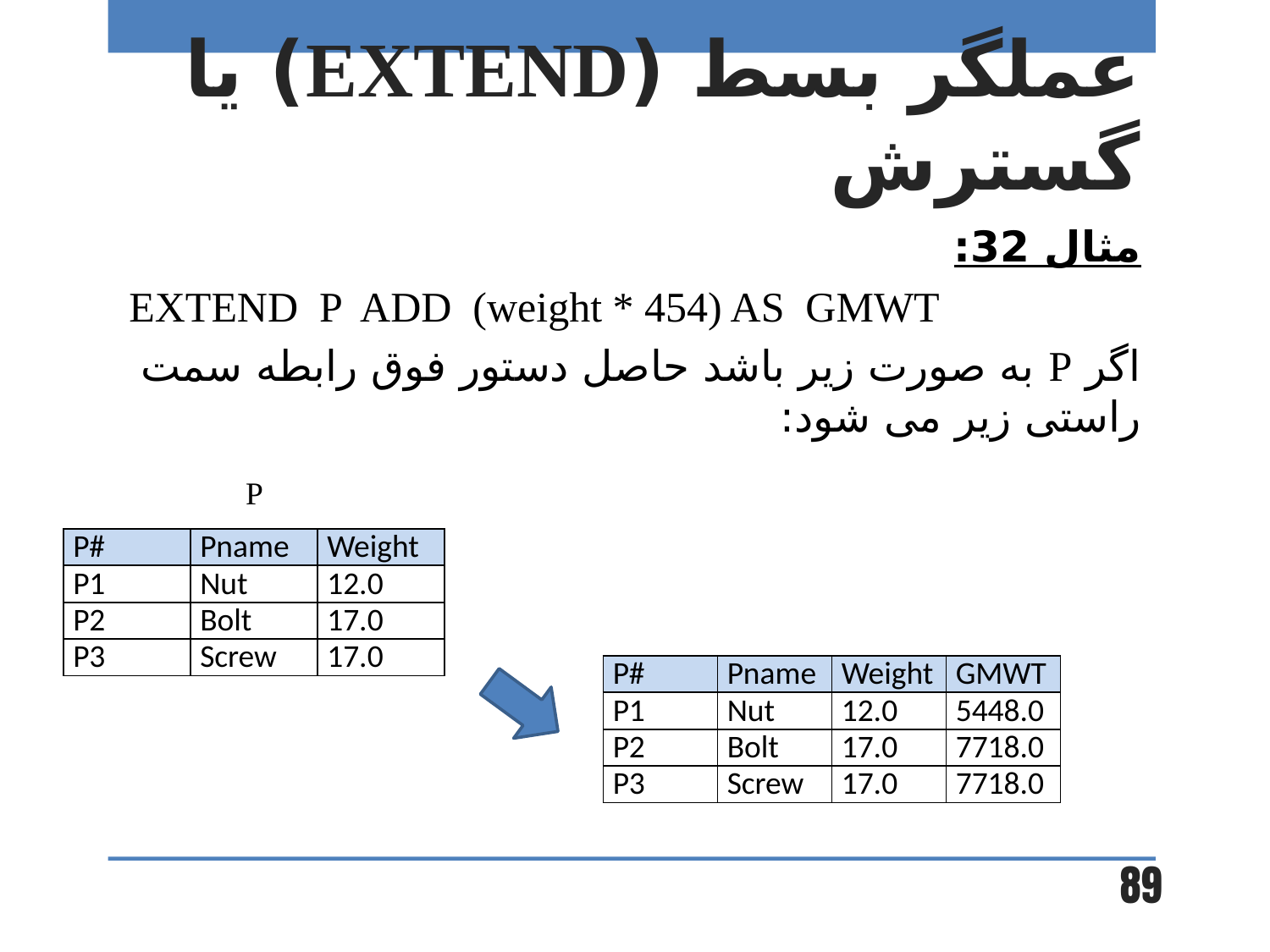

# عملگر بسط (EXTEND) یا گسترش
مثال 32:
 EXTEND  P  ADD  (weight * 454) AS  GMWT
اگر P به صورت زیر باشد حاصل دستور فوق رابطه سمت راستی زیر می شود:

P
| P# | Pname | Weight |
| --- | --- | --- |
| P1 | Nut | 12.0 |
| P2 | Bolt | 17.0 |
| P3 | Screw | 17.0 |
| P# | Pname | Weight | GMWT |
| --- | --- | --- | --- |
| P1 | Nut | 12.0 | 5448.0 |
| P2 | Bolt | 17.0 | 7718.0 |
| P3 | Screw | 17.0 | 7718.0 |

89